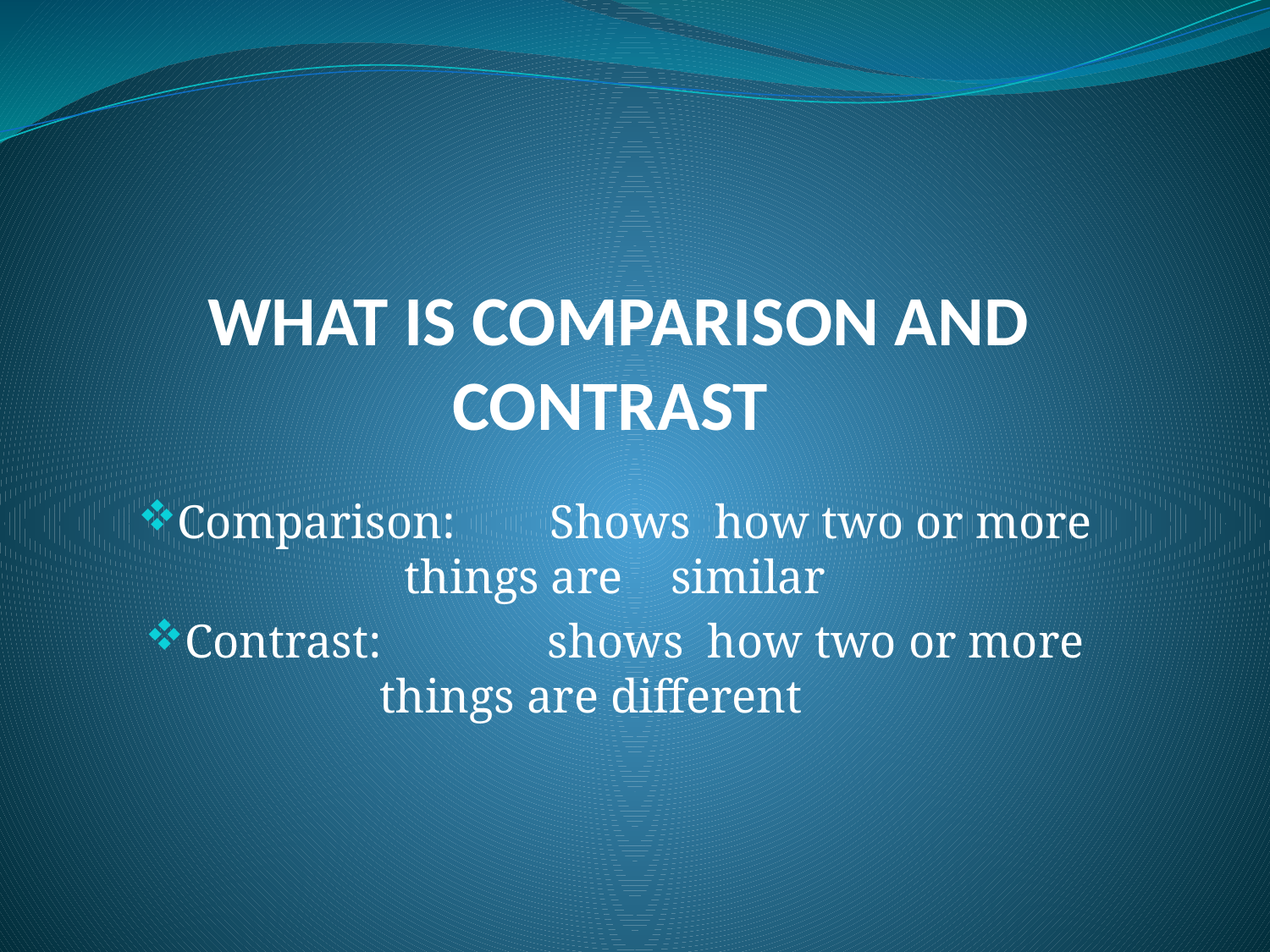

# WHAT IS COMPARISON AND CONTRAST
Comparison:        Shows  how two or more things are    similar
Contrast:              shows  how two or more things are different